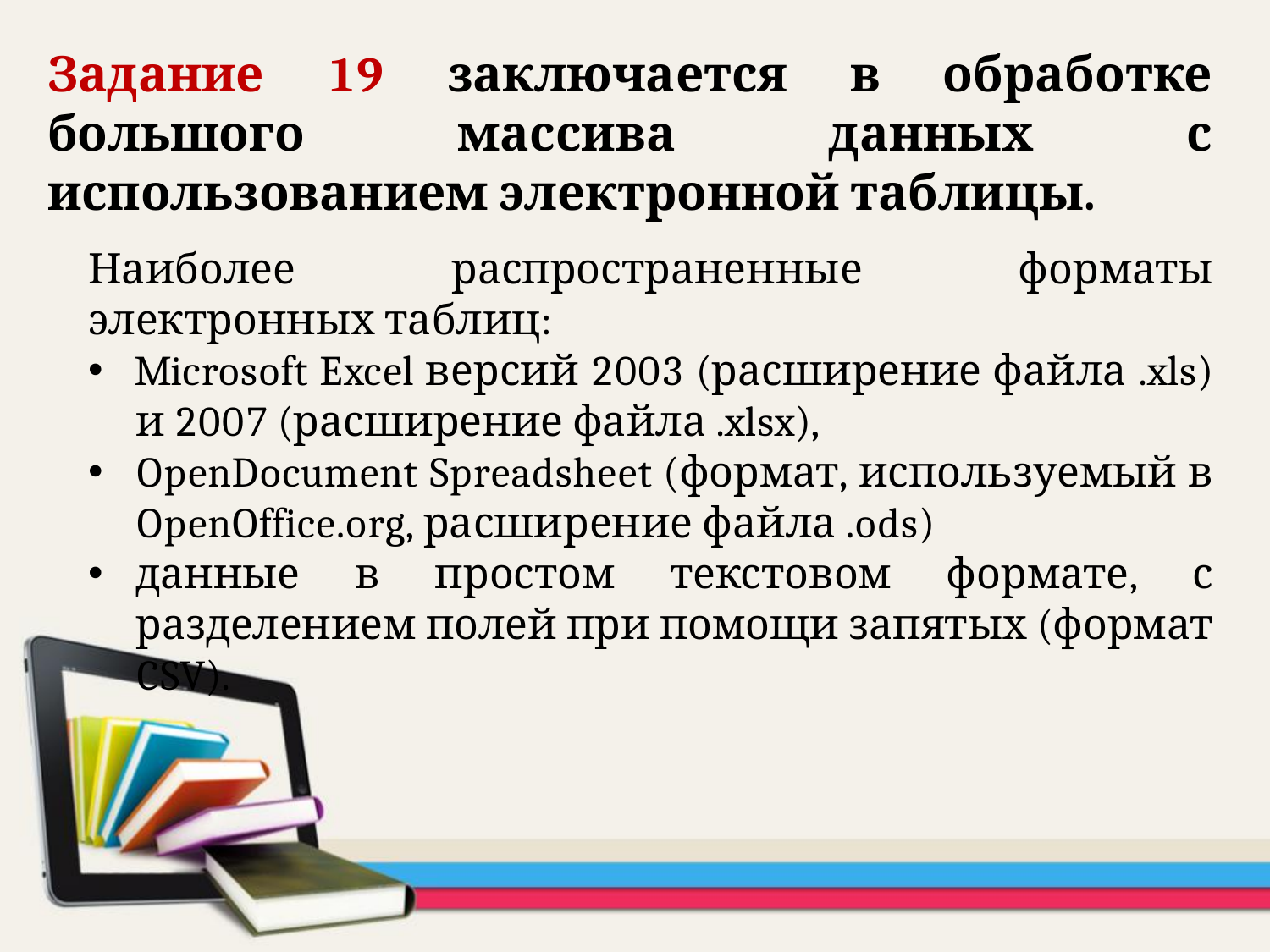

Задание 19 заключается в обработке большого массива данных с использованием электронной таблицы.
Наиболее распространенные форматы электронных таблиц:
Microsoft Excel версий 2003 (расширение файла .xls) и 2007 (расширение файла .xlsx),
OpenDocument Spreadsheet (формат, используемый в OpenOffice.org, расширение файла .ods)
данные в простом текстовом формате, с разделением полей при помощи запятых (формат CSV).